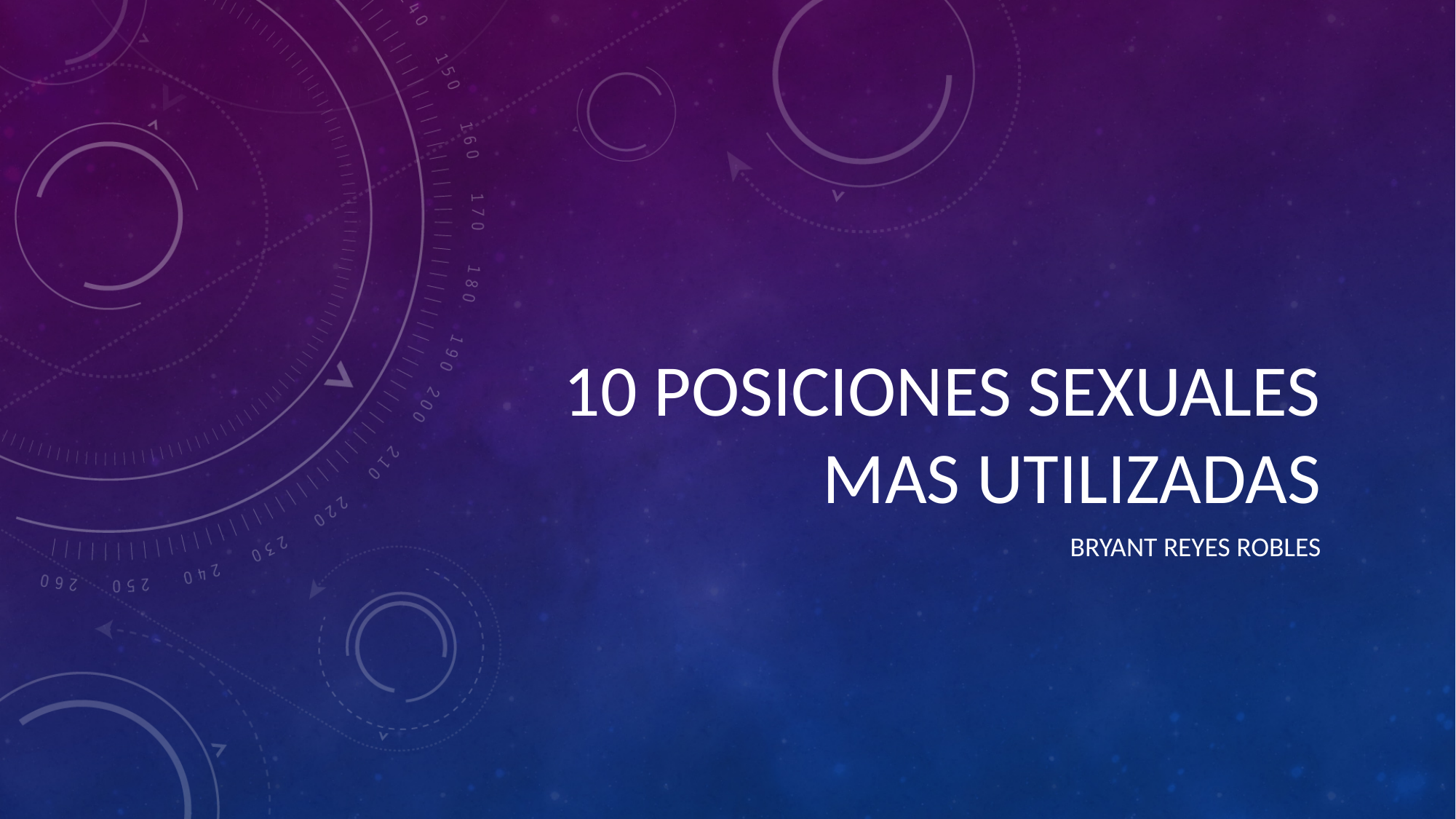

# 10 posiciones sexuales mas utilizadas
Bryant reyes robles